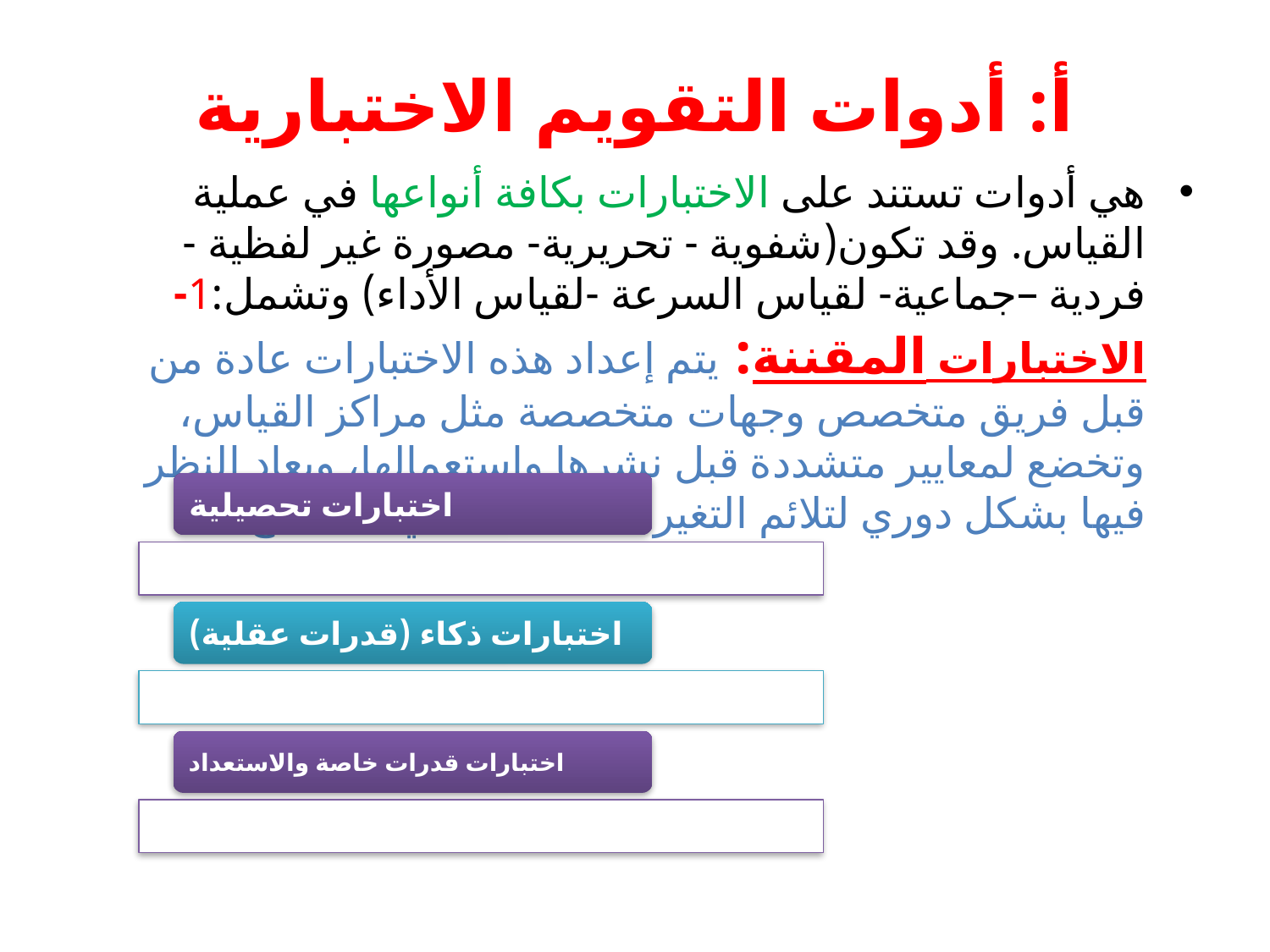

# أ: أدوات التقويم الاختبارية
هي أدوات تستند على الاختبارات بكافة أنواعها في عملية القياس. وقد تكون(شفوية - تحريرية- مصورة غير لفظية - فردية –جماعية- لقياس السرعة -لقياس الأداء) وتشمل:1-الاختبارات المقننة: يتم إعداد هذه الاختبارات عادة من قبل فريق متخصص وجهات متخصصة مثل مراكز القياس، وتخضع لمعايير متشددة قبل نشرها واستعمالها، ويعاد النظر فيها بشكل دوري لتلائم التغيرات الثقافية في المجتمع.
اختبارات ذكاء (قدرات عقلية)